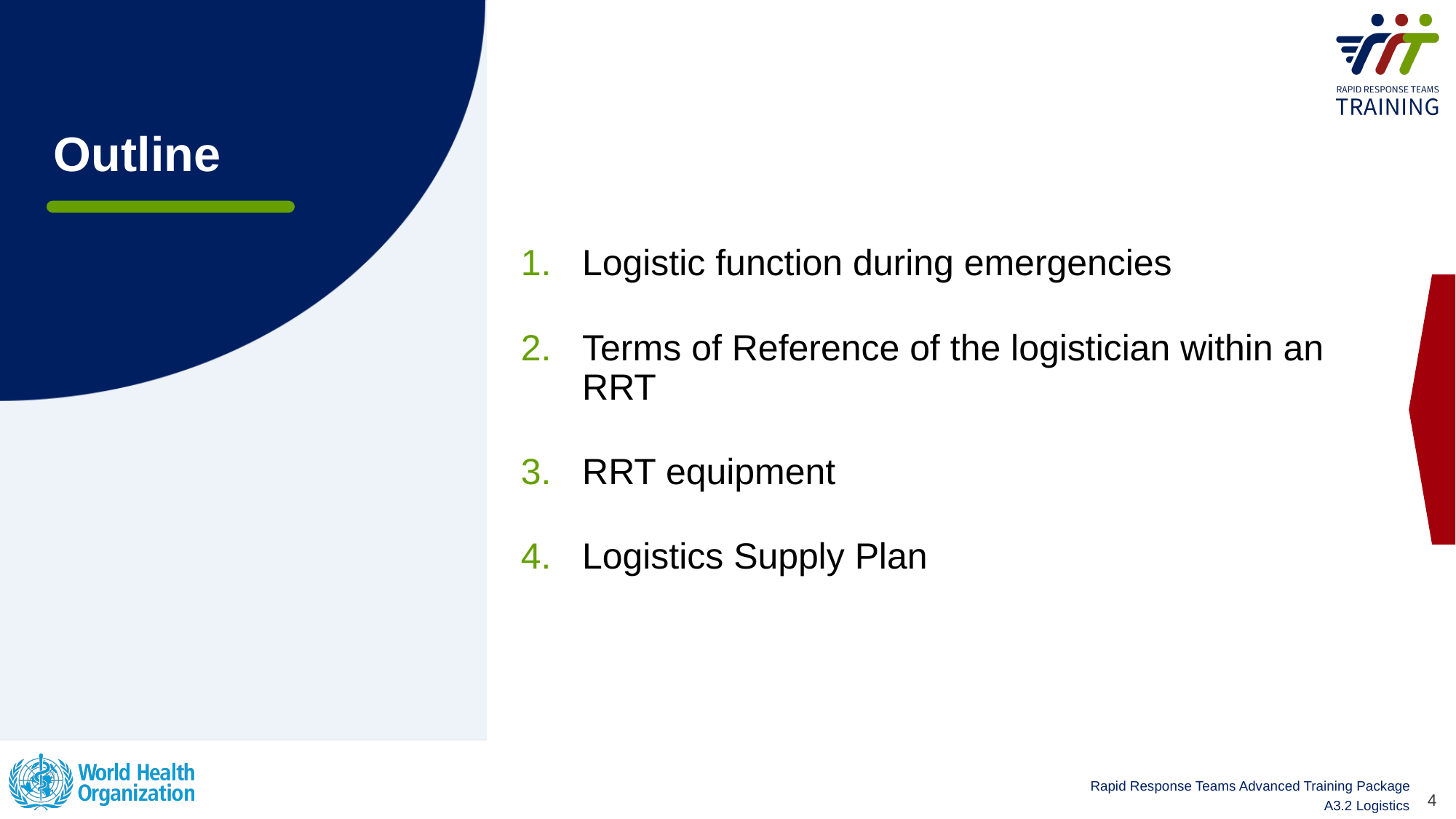

Logistic function during emergencies

Terms of Reference of the logistician within an RRT

RRT equipment

Logistics Supply Plan

Outline

4